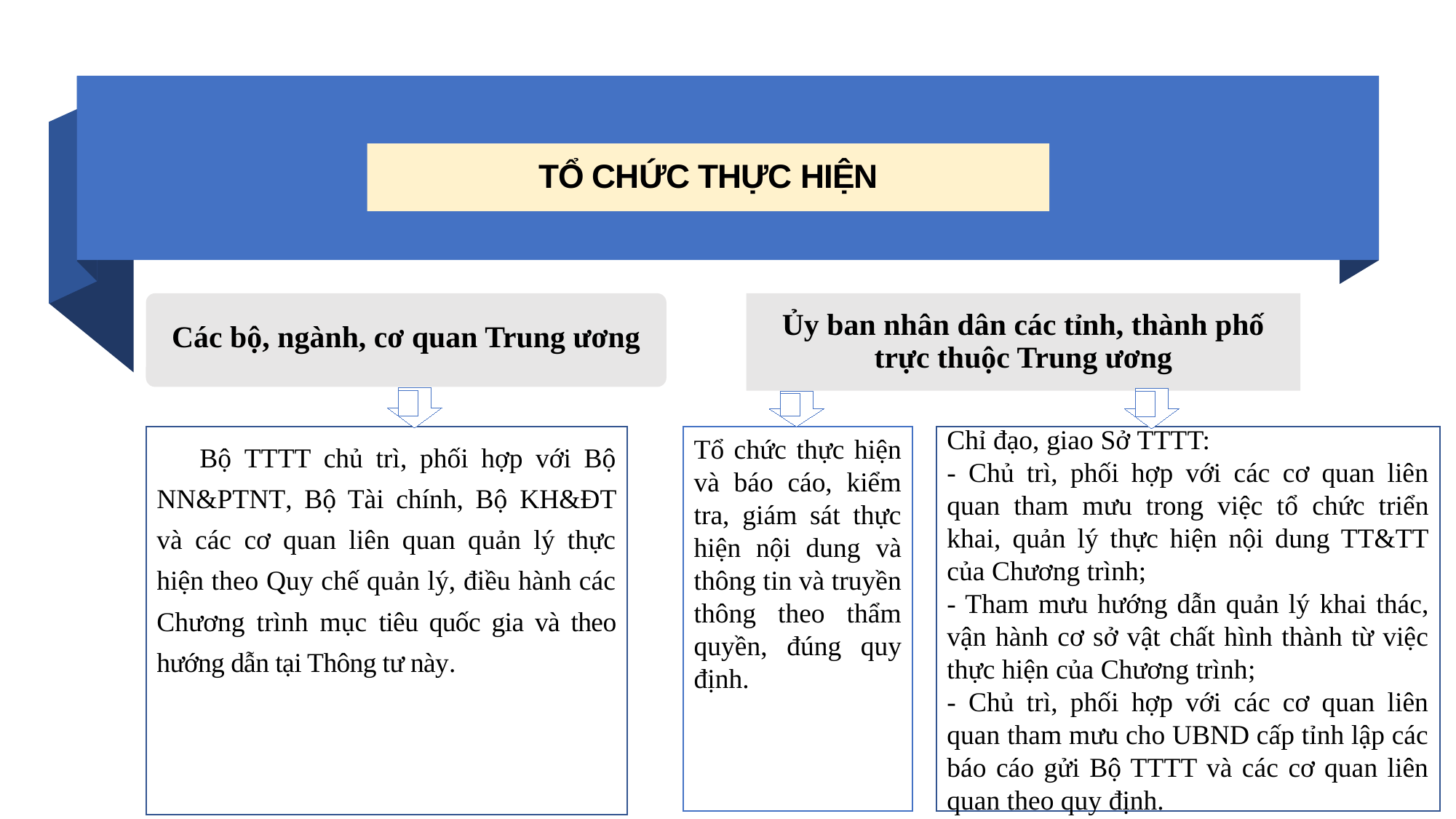

# TỔ CHỨC THỰC HIỆN
Ủy ban nhân dân các tỉnh, thành phố trực thuộc Trung ương

Các bộ, ngành, cơ quan Trung ương

Bộ TTTT chủ trì, phối hợp với Bộ NN&PTNT, Bộ Tài chính, Bộ KH&ĐT và các cơ quan liên quan quản lý thực hiện theo Quy chế quản lý, điều hành các Chương trình mục tiêu quốc gia và theo hướng dẫn tại Thông tư này.
Tổ chức thực hiện và báo cáo, kiểm tra, giám sát thực hiện nội dung và thông tin và truyền thông theo thẩm quyền, đúng quy định.
Chỉ đạo, giao Sở TTTT:
- Chủ trì, phối hợp với các cơ quan liên quan tham mưu trong việc tổ chức triển khai, quản lý thực hiện nội dung TT&TT của Chương trình;
- Tham mưu hướng dẫn quản lý khai thác, vận hành cơ sở vật chất hình thành từ việc thực hiện của Chương trình;
- Chủ trì, phối hợp với các cơ quan liên quan tham mưu cho UBND cấp tỉnh lập các báo cáo gửi Bộ TTTT và các cơ quan liên quan theo quy định.